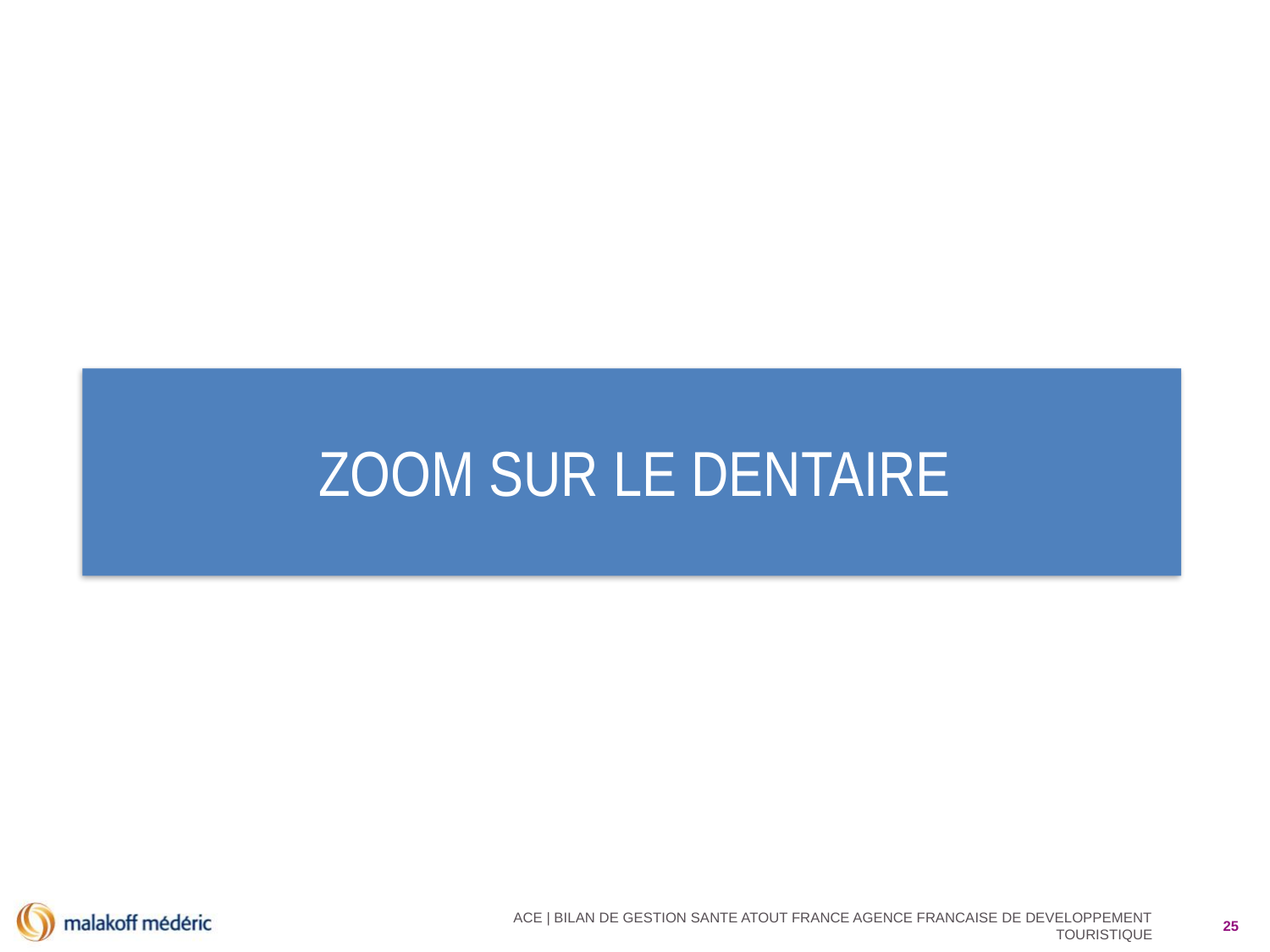

Zoom sur le dentaire
ACE | BILAN DE GESTION SANTE ATOUT FRANCE AGENCE FRANCAISE DE DEVELOPPEMENT TOURISTIQUE
25